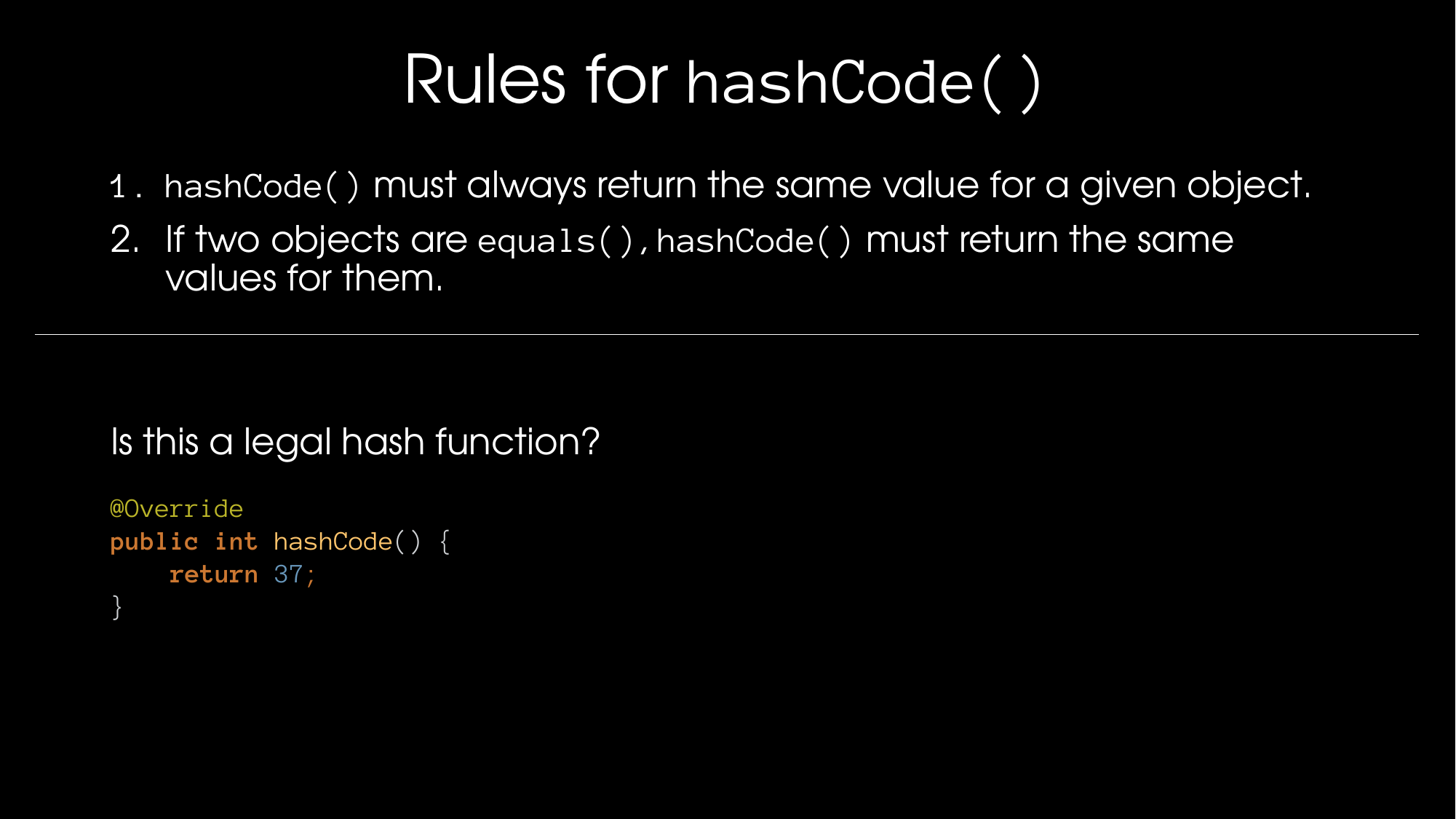

# Rules for hashCode()
hashCode() must always return the same value for a given object.
If two objects are equals(), hashCode() must return the same values for them.

Is this a legal hash function?
@Override
public int hashCode() {
    return 37;
}